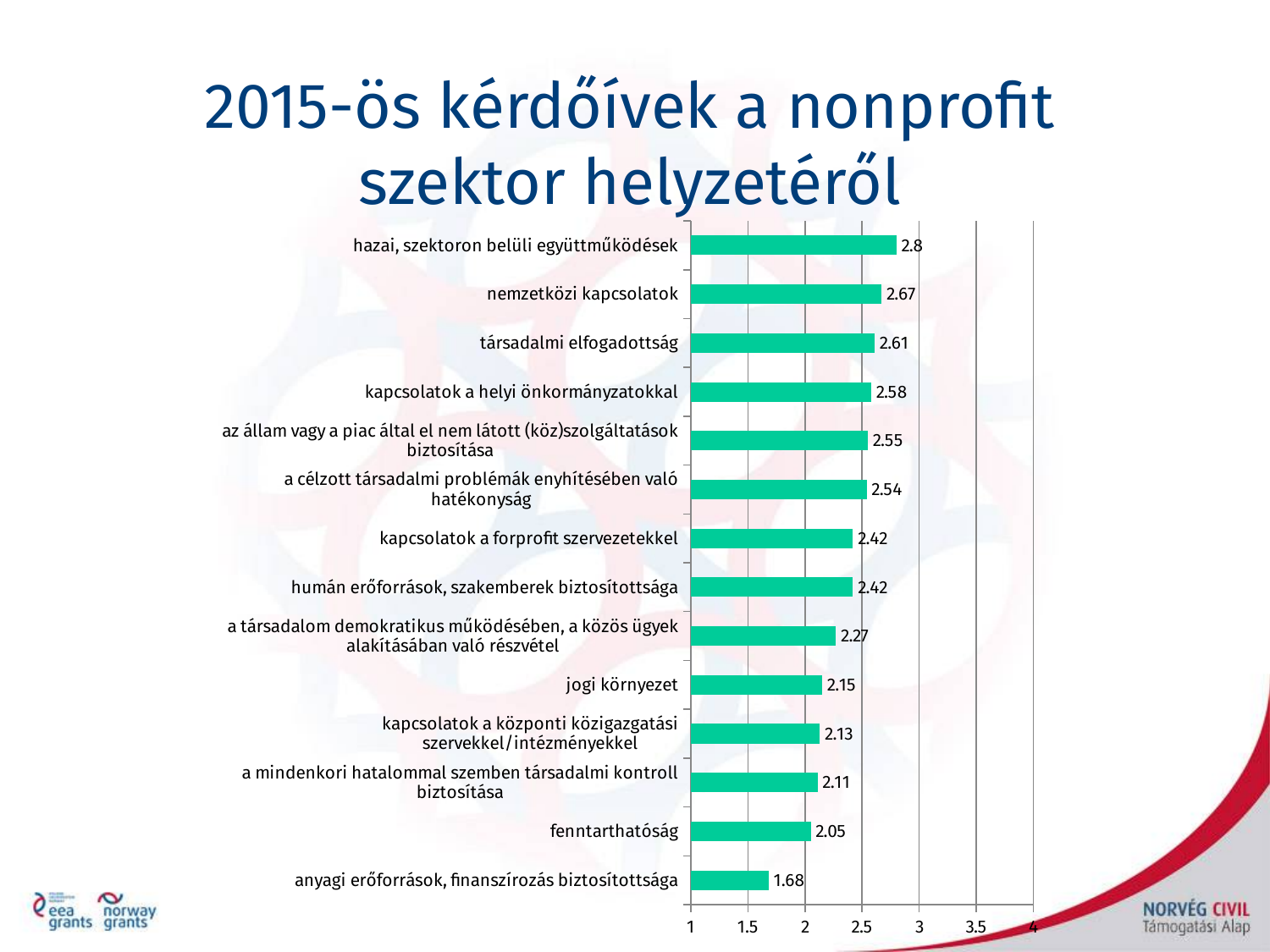

# 2015-ös kérdőívek a nonprofit szektor helyzetéről

### Chart

| Category |  |
|---|---|
| anyagi erőforrások, finanszírozás biztosítottsága | 1.6800000000000022 |
| fenntarthatóság | 2.05 |
| a mindenkori hatalommal szemben társadalmi kontroll biztosítása | 2.11 |
| kapcsolatok a központi közigazgatási szervekkel/intézményekkel | 2.13 |
| jogi környezet | 2.15 |
| a társadalom demokratikus működésében, a közös ügyek alakításában való részvétel | 2.27 |
| humán erőforrások, szakemberek biztosítottsága | 2.42 |
| kapcsolatok a forprofit szervezetekkel | 2.42 |
| a célzott társadalmi problémák enyhítésében való hatékonyság | 2.54 |
| az állam vagy a piac által el nem látott (köz)szolgáltatások biztosítása | 2.55 |
| kapcsolatok a helyi önkormányzatokkal | 2.58 |
| társadalmi elfogadottság | 2.61 |
| nemzetközi kapcsolatok | 2.67 |
| hazai, szektoron belüli együttműködések | 2.8 |